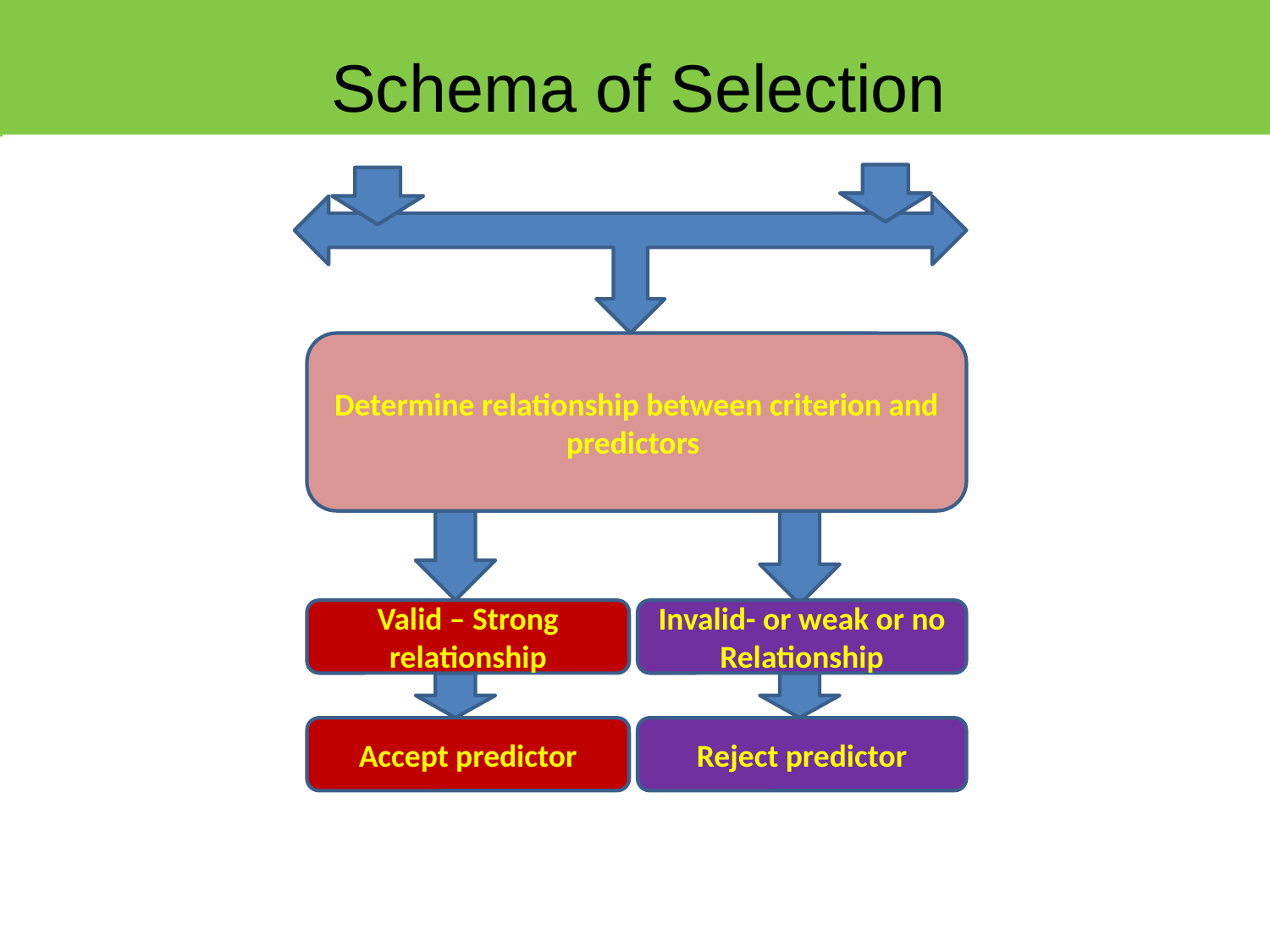

Schema of Selection

Determine relationship between criterion and predictors

Valid – Strong relationship
Invalid- or weak or no Relationship

Accept predictor
Reject predictor